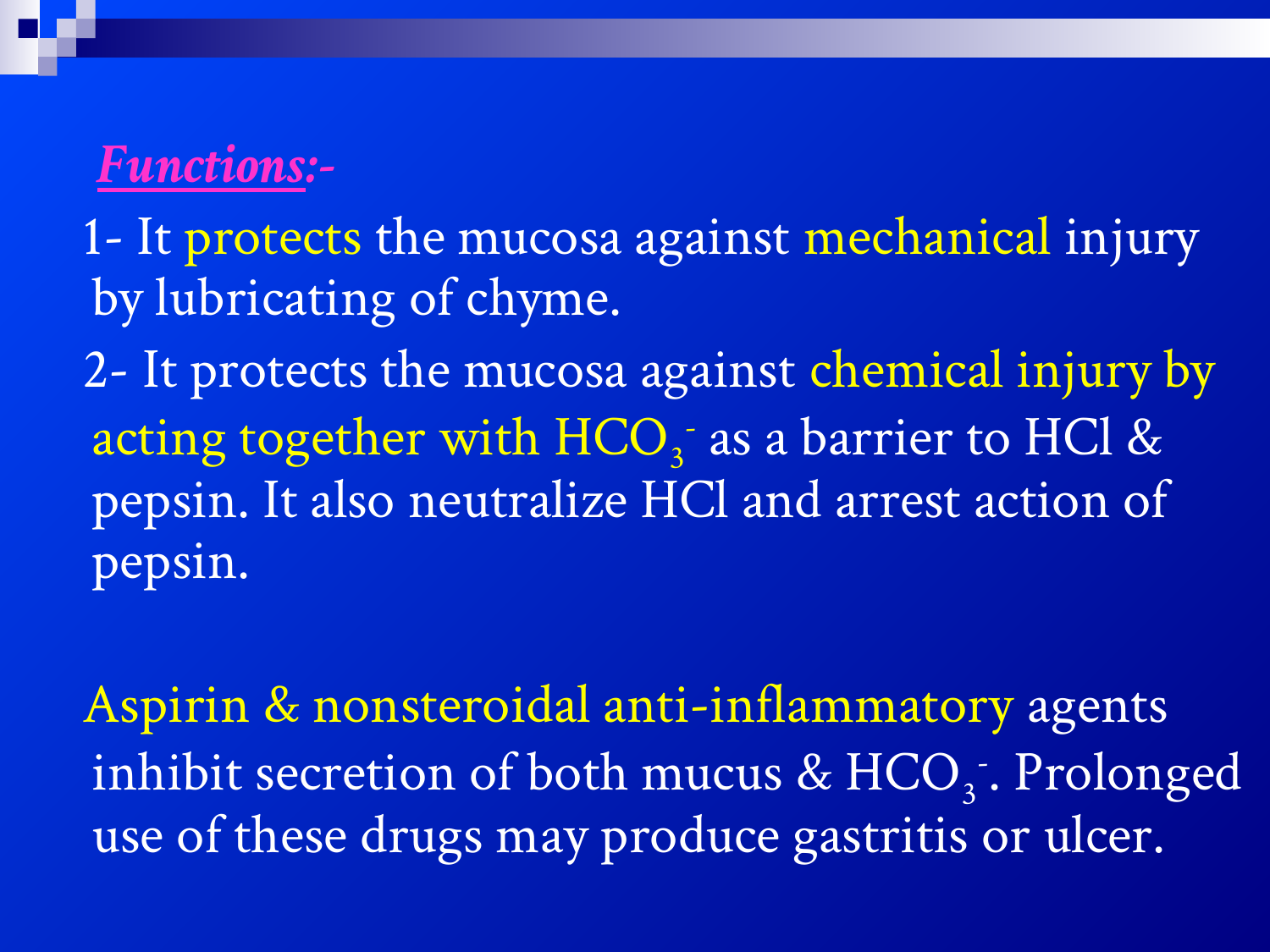

Functions:-
   1- It protects the mucosa against mechanical injury by lubricating of chyme.
   2- It protects the mucosa against chemical injury by acting together with HCO3- as a barrier to HCl & pepsin. It also neutralize HCl and arrest action of pepsin.

   Aspirin & nonsteroidal anti-inflammatory agents inhibit secretion of both mucus & HCO3-. Prolonged use of these drugs may produce gastritis or ulcer.